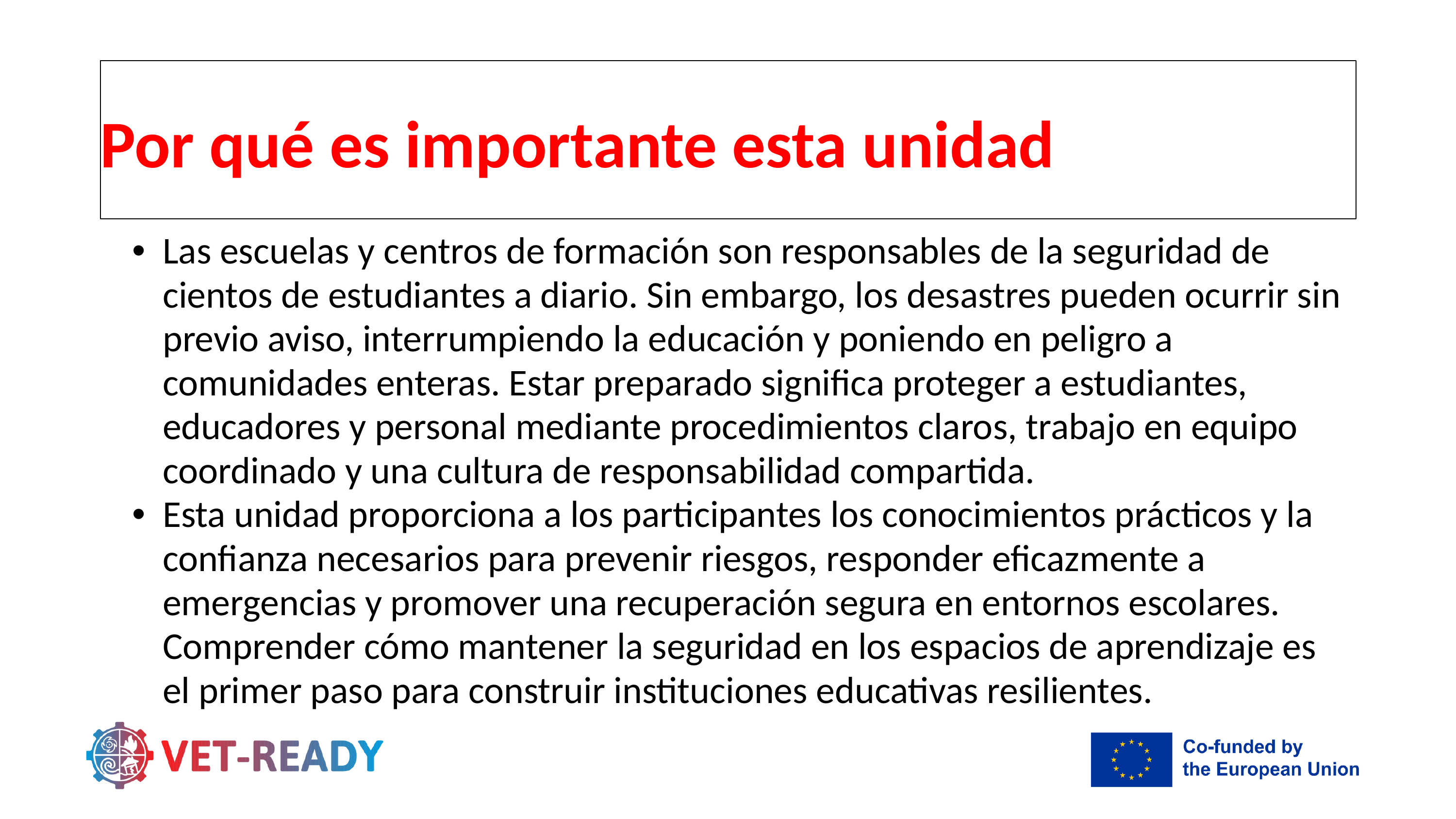

Por qué es importante esta unidad
Las escuelas y centros de formación son responsables de la seguridad de cientos de estudiantes a diario. Sin embargo, los desastres pueden ocurrir sin previo aviso, interrumpiendo la educación y poniendo en peligro a comunidades enteras. Estar preparado significa proteger a estudiantes, educadores y personal mediante procedimientos claros, trabajo en equipo coordinado y una cultura de responsabilidad compartida.
Esta unidad proporciona a los participantes los conocimientos prácticos y la confianza necesarios para prevenir riesgos, responder eficazmente a emergencias y promover una recuperación segura en entornos escolares. Comprender cómo mantener la seguridad en los espacios de aprendizaje es el primer paso para construir instituciones educativas resilientes.